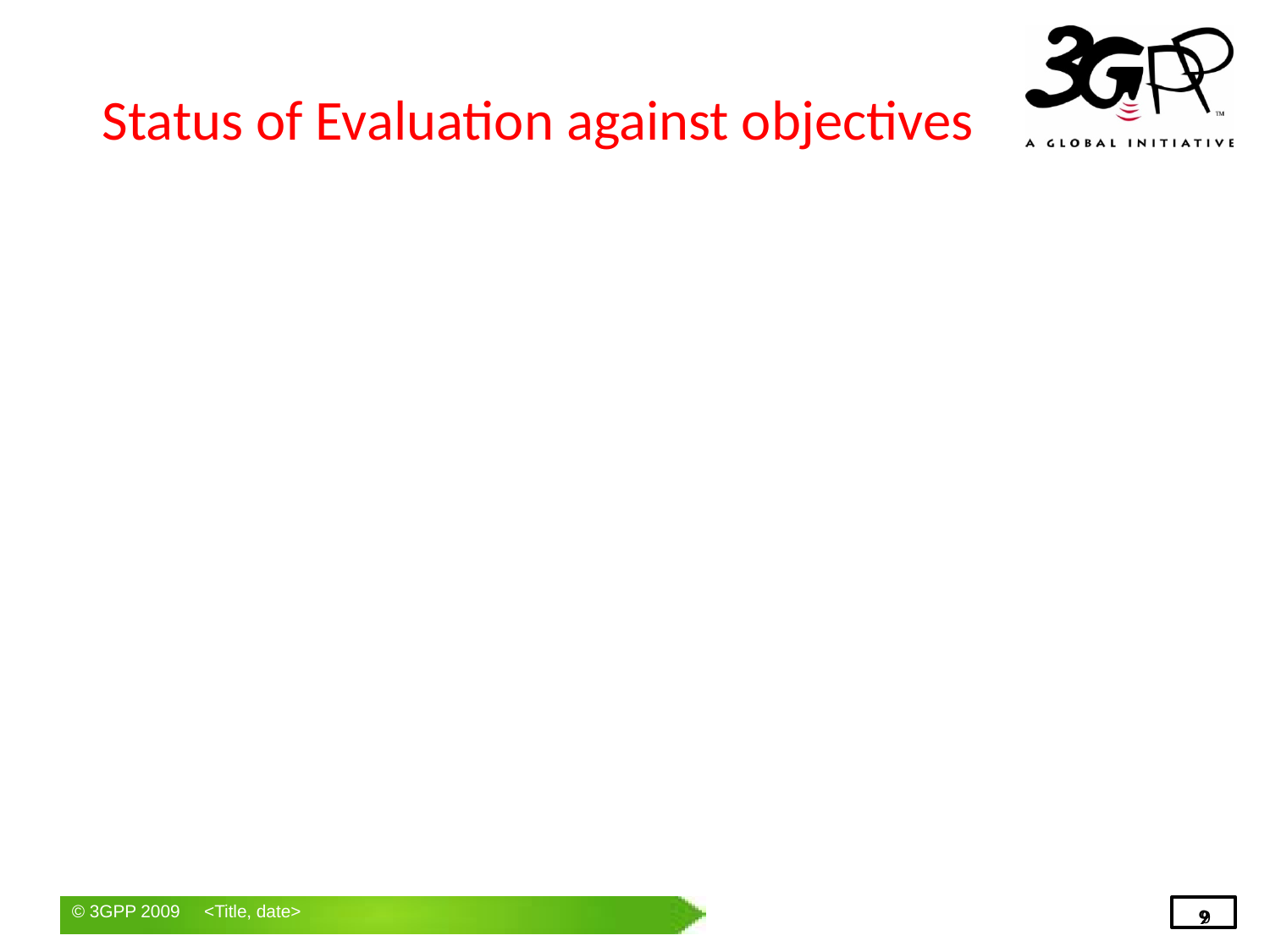

# Status of Evaluation against objectives

9